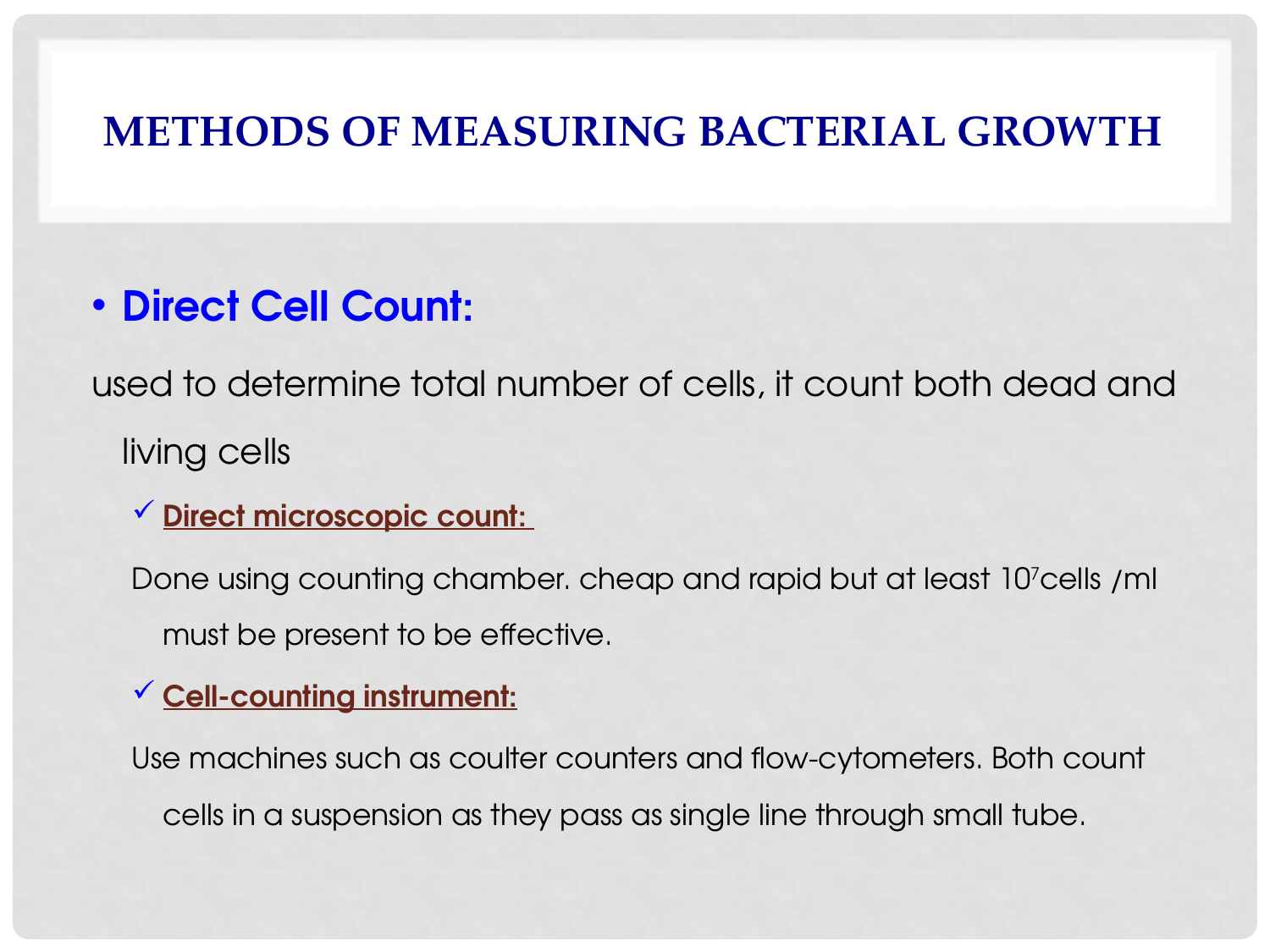

# Methods of measuring bacterial growth
Direct Cell Count:
used to determine total number of cells, it count both dead and living cells
Direct microscopic count:
Done using counting chamber. cheap and rapid but at least 107cells /ml must be present to be effective.
Cell-counting instrument:
Use machines such as coulter counters and flow-cytometers. Both count cells in a suspension as they pass as single line through small tube.